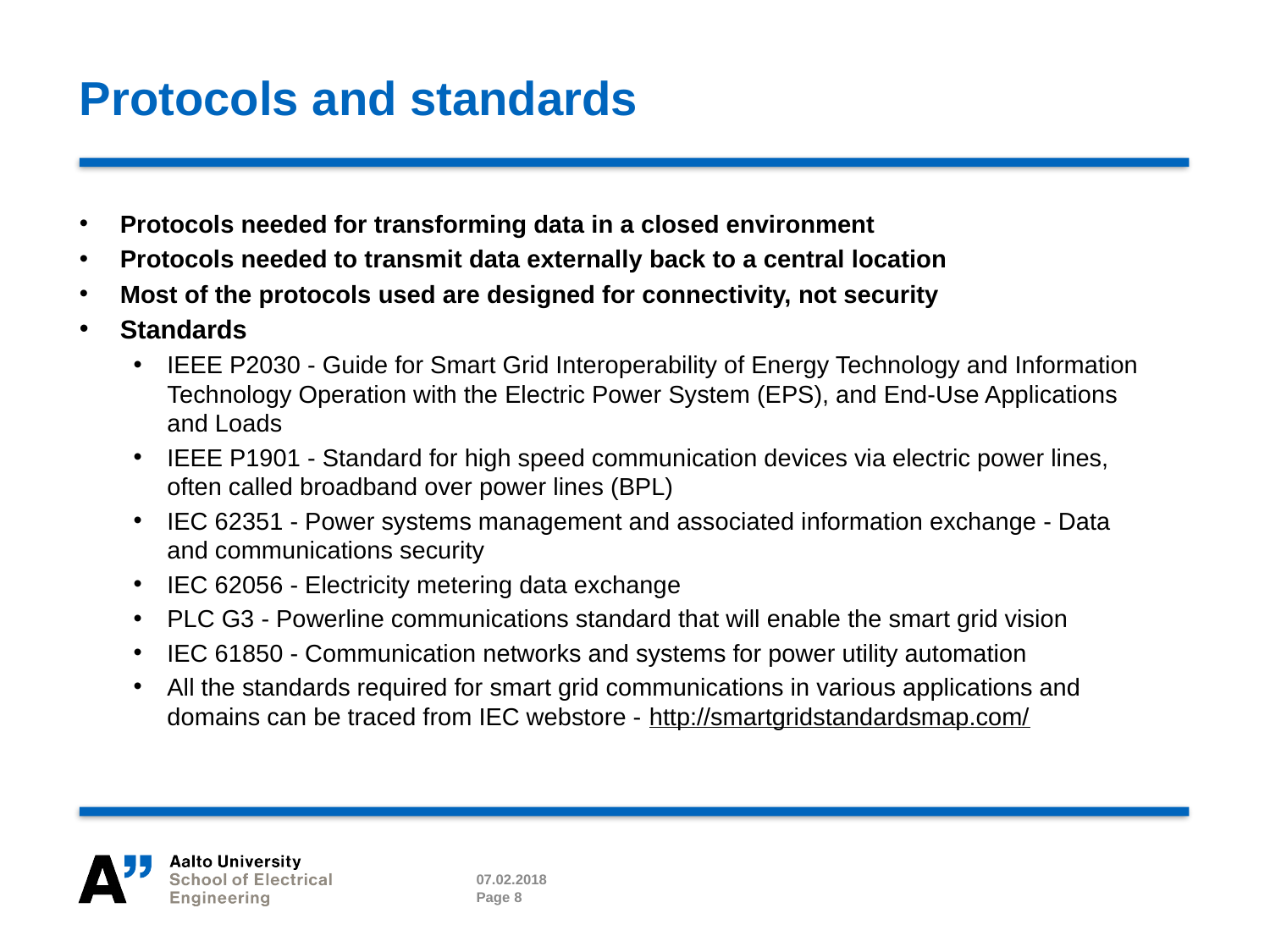

# Protocols and standards
Protocols needed for transforming data in a closed environment
Protocols needed to transmit data externally back to a central location
Most of the protocols used are designed for connectivity, not security
Standards
IEEE P2030 - Guide for Smart Grid Interoperability of Energy Technology and Information Technology Operation with the Electric Power System (EPS), and End-Use Applications and Loads
IEEE P1901 - Standard for high speed communication devices via electric power lines, often called broadband over power lines (BPL)
IEC 62351 - Power systems management and associated information exchange - Data and communications security
IEC 62056 - Electricity metering data exchange
PLC G3 - Powerline communications standard that will enable the smart grid vision
IEC 61850 - Communication networks and systems for power utility automation
All the standards required for smart grid communications in various applications and domains can be traced from IEC webstore - http://smartgridstandardsmap.com/

07.02.2018
Page 8